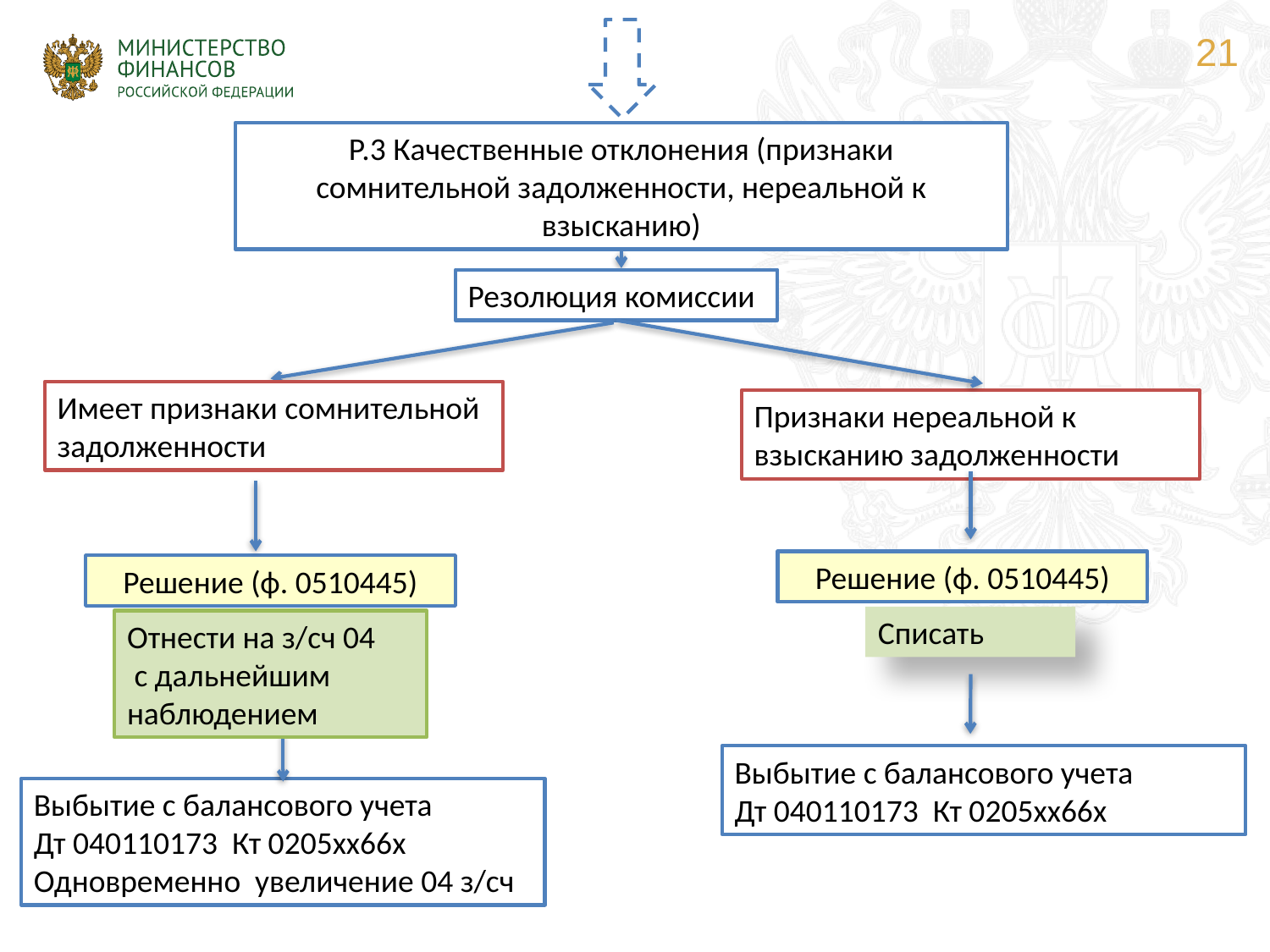

Р.3 Качественные отклонения (признаки сомнительной задолженности, нереальной к взысканию)
Резолюция комиссии
Имеет признаки сомнительной задолженности
Признаки нереальной к взысканию задолженности
Решение (ф. 0510445)
Решение (ф. 0510445)
Списать
Отнести на з/сч 04
 с дальнейшим наблюдением
Выбытие с балансового учета
Дт 040110173  Кт 0205хх66х
Выбытие с балансового учета
Дт 040110173  Кт 0205хх66х
Одновременно  увеличение 04 з/сч